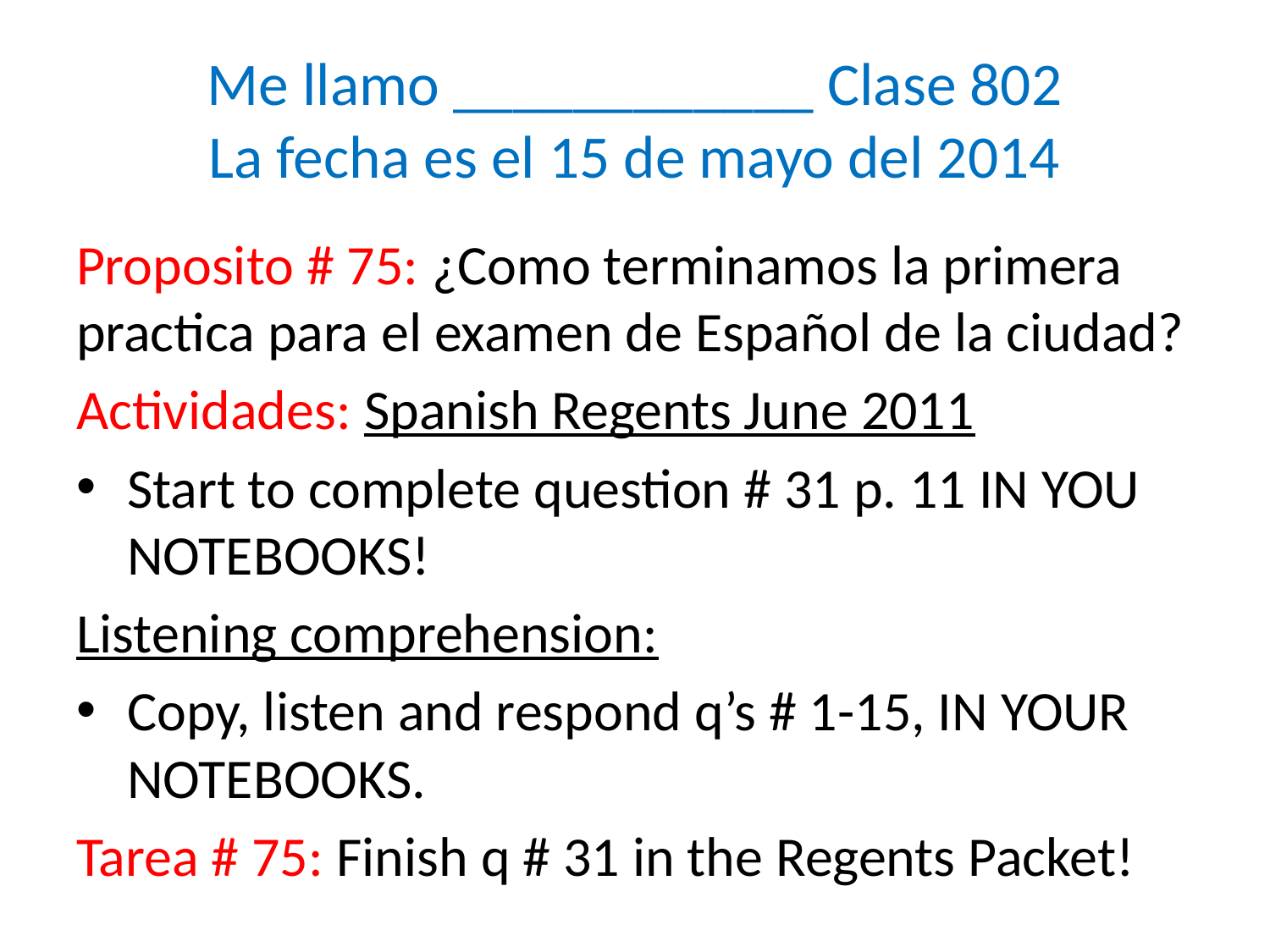

# Me llamo ____________ Clase 802 La fecha es el 15 de mayo del 2014
Proposito # 75: ¿Como terminamos la primera practica para el examen de Español de la ciudad?
Actividades: Spanish Regents June 2011
Start to complete question # 31 p. 11 IN YOU NOTEBOOKS!
Listening comprehension:
Copy, listen and respond q’s # 1-15, IN YOUR NOTEBOOKS.
Tarea # 75: Finish q # 31 in the Regents Packet!